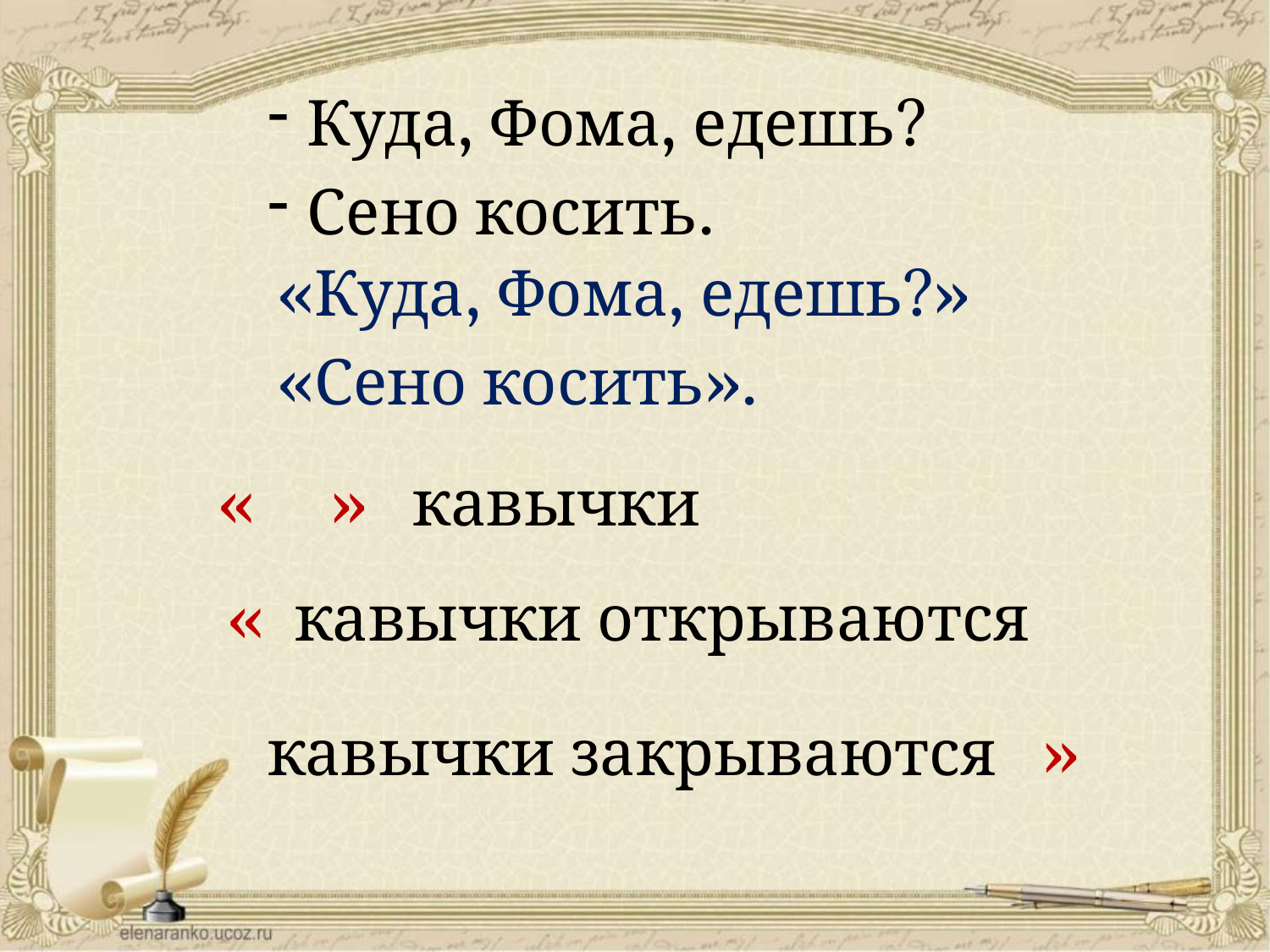

Куда, Фома, едешь?
Сено косить.
«Куда, Фома, едешь?»
«Сено косить».
«     »   кавычки
«  кавычки открываются
кавычки закрываются   »